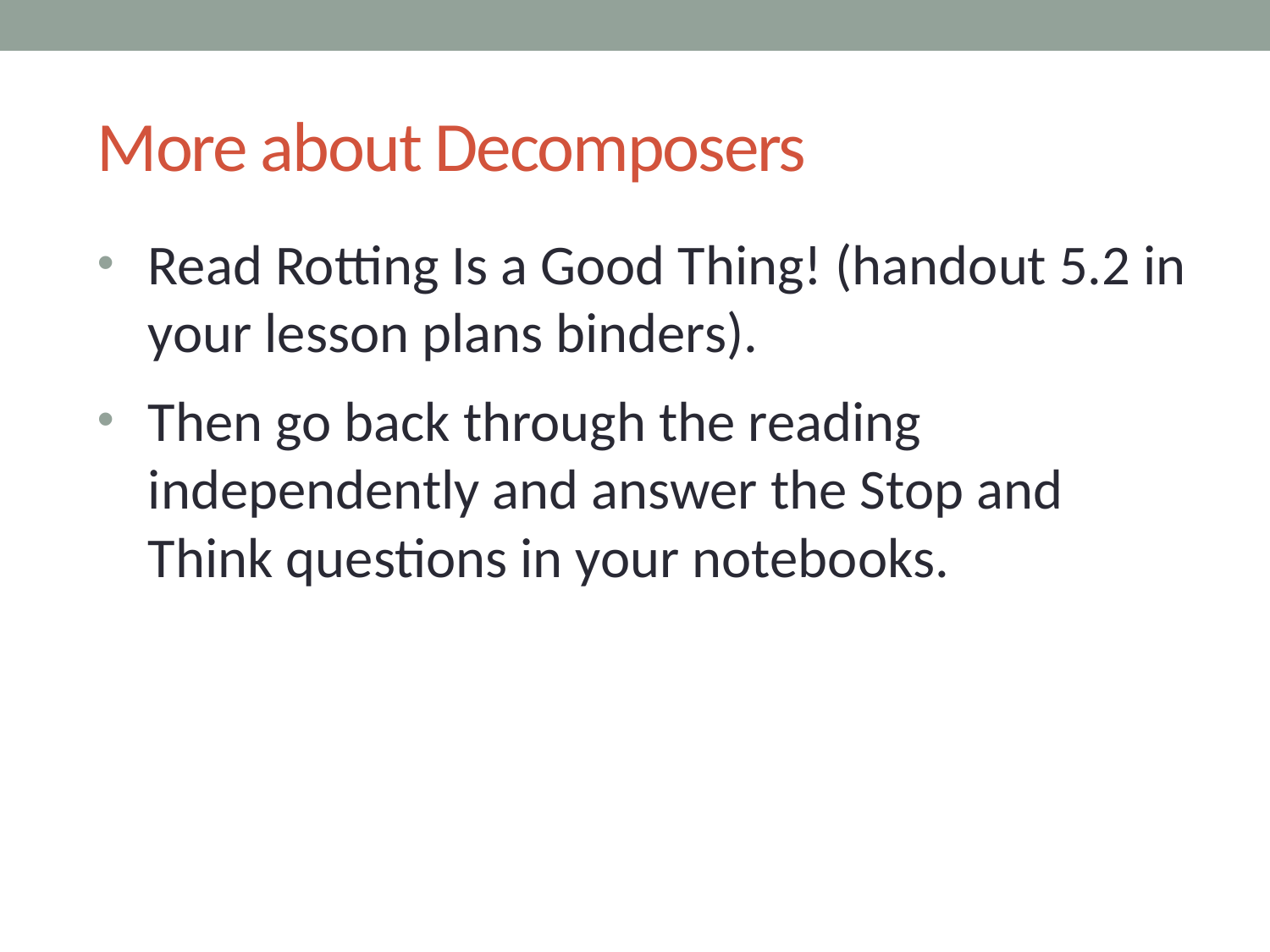

# More about Decomposers
Read Rotting Is a Good Thing! (handout 5.2 in your lesson plans binders).
Then go back through the reading independently and answer the Stop and Think questions in your notebooks.